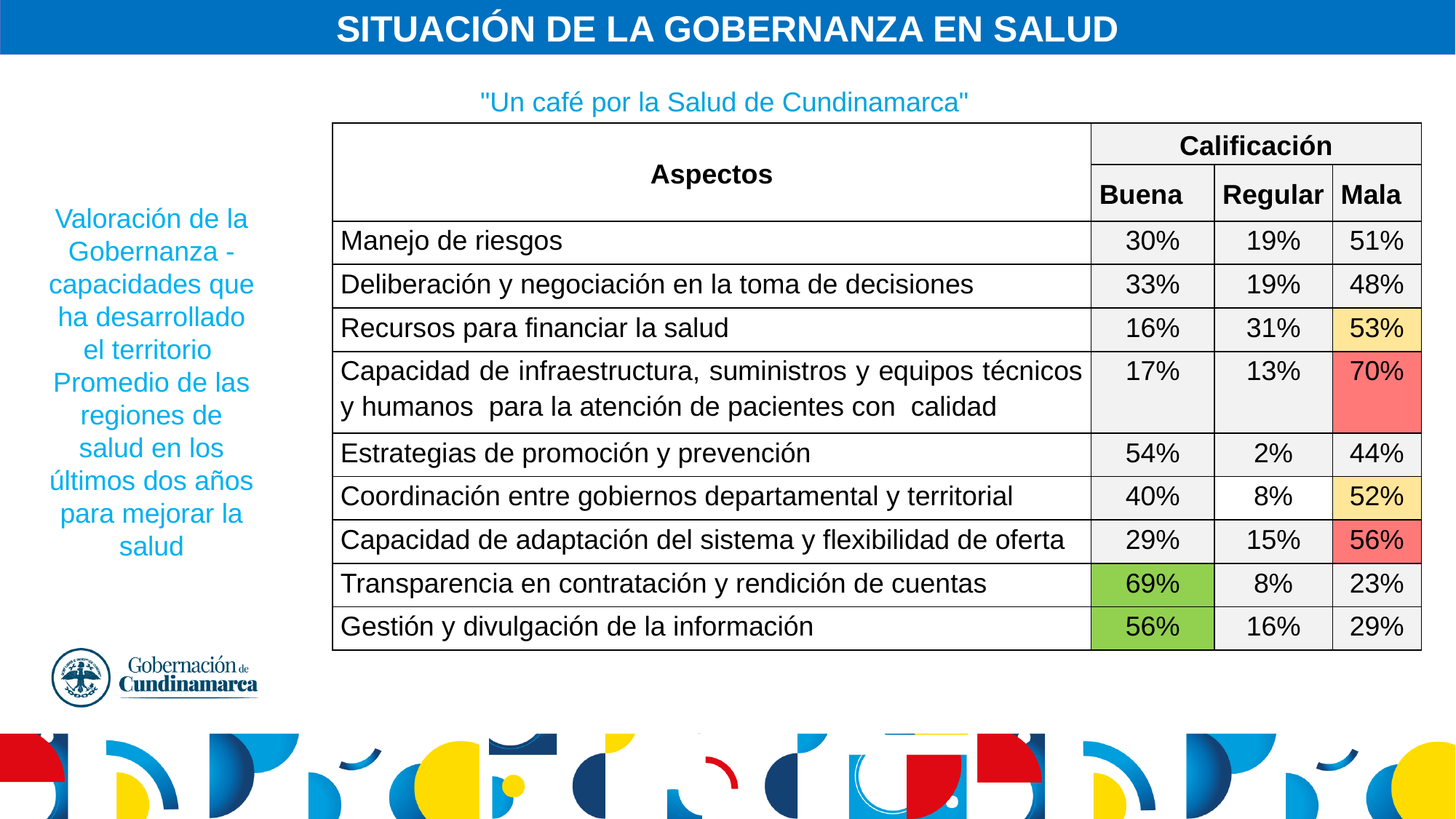

SITUACIÓN DE LA GOBERNANZA EN SALUD
"Un café por la Salud de Cundinamarca"
| Aspectos | Calificación |  |  |
| --- | --- | --- | --- |
|  | Buena | Regular | Mala |
| Manejo de riesgos | 30% | 19% | 51% |
| Deliberación y negociación en la toma de decisiones | 33% | 19% | 48% |
| Recursos para financiar la salud | 16% | 31% | 53% |
| Capacidad de infraestructura, suministros y equipos técnicos y humanos para la atención de pacientes con calidad | 17% | 13% | 70% |
| Estrategias de promoción y prevención | 54% | 2% | 44% |
| Coordinación entre gobiernos departamental y territorial | 40% | 8% | 52% |
| Capacidad de adaptación del sistema y flexibilidad de oferta | 29% | 15% | 56% |
| Transparencia en contratación y rendición de cuentas | 69% | 8% | 23% |
| Gestión y divulgación de la información | 56% | 16% | 29% |
Valoración de la Gobernanza - capacidades que ha desarrollado el territorio
Promedio de las regiones de salud en los últimos dos años para mejorar la salud